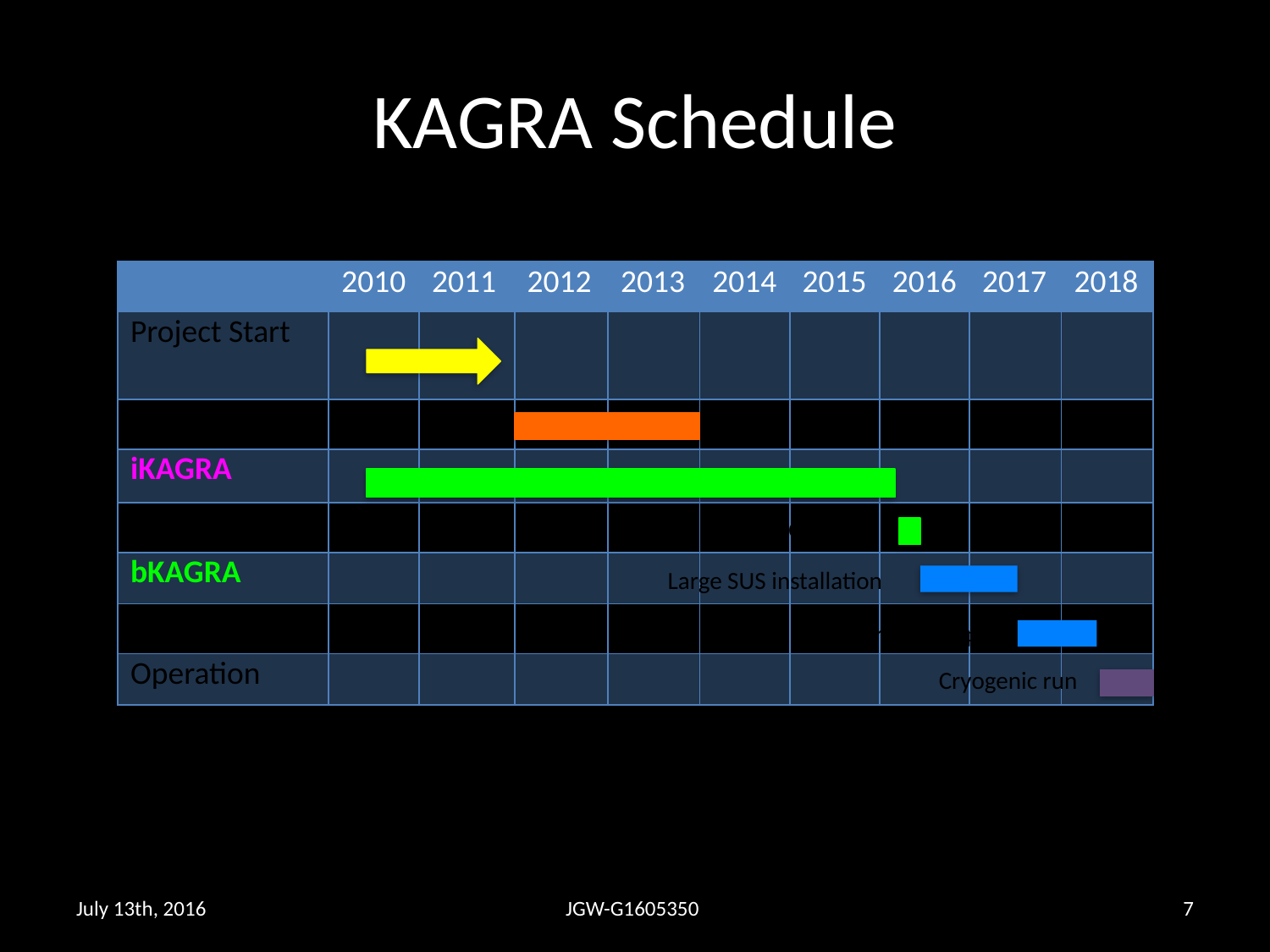

# KAGRA Schedule
|  | 2010 | 2011 | 2012 | 2013 | 2014 | 2015 | 2016 | 2017 | 2018 |
| --- | --- | --- | --- | --- | --- | --- | --- | --- | --- |
| Project Start |  |  |  |  |  |  |  |  |  |
| Tunnel |  |  |  |  |  |  |  |  |  |
| iKAGRA |  |  |  |  |  |  |  |  |  |
|  |  |  |  |  |  |  |  |  |  |
| bKAGRA |  |  |  |  |  |  |  |  |  |
|  |  |  |  |  |  |  |  |  |  |
| Operation |  |  |  |  |  |  |  |  |  |

iKAGRA Run

Large SUS installation

Cryogenic prep.

Cryogenic run

July 13th, 2016
JGW-G1605350
7